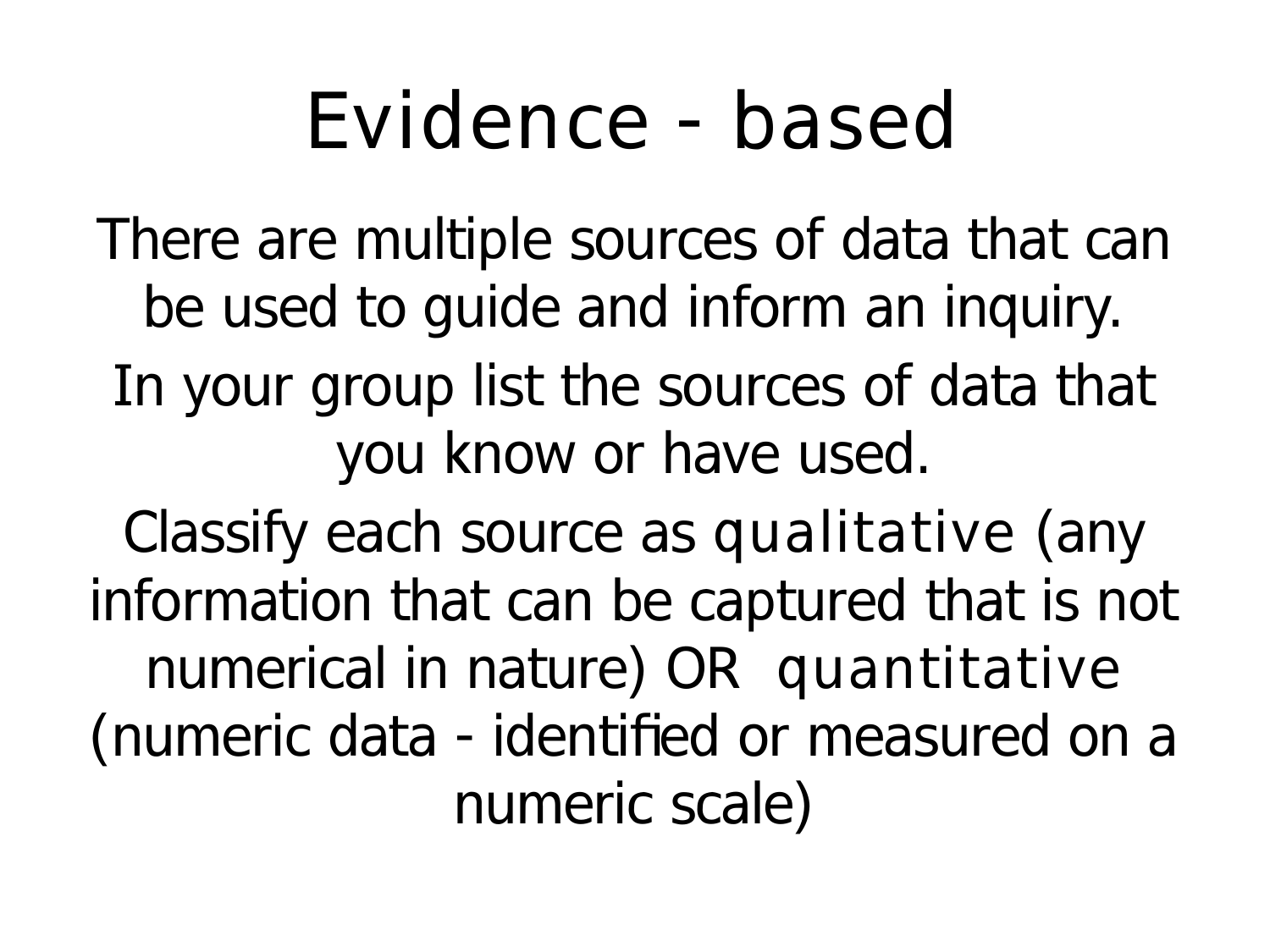

# Evidence - based
There are multiple sources of data that can be used to guide and inform an inquiry.
In your group list the sources of data that you know or have used.
Classify each source as qualitative (any information that can be captured that is not numerical in nature) OR  quantitative (numeric data - identified or measured on a numeric scale)